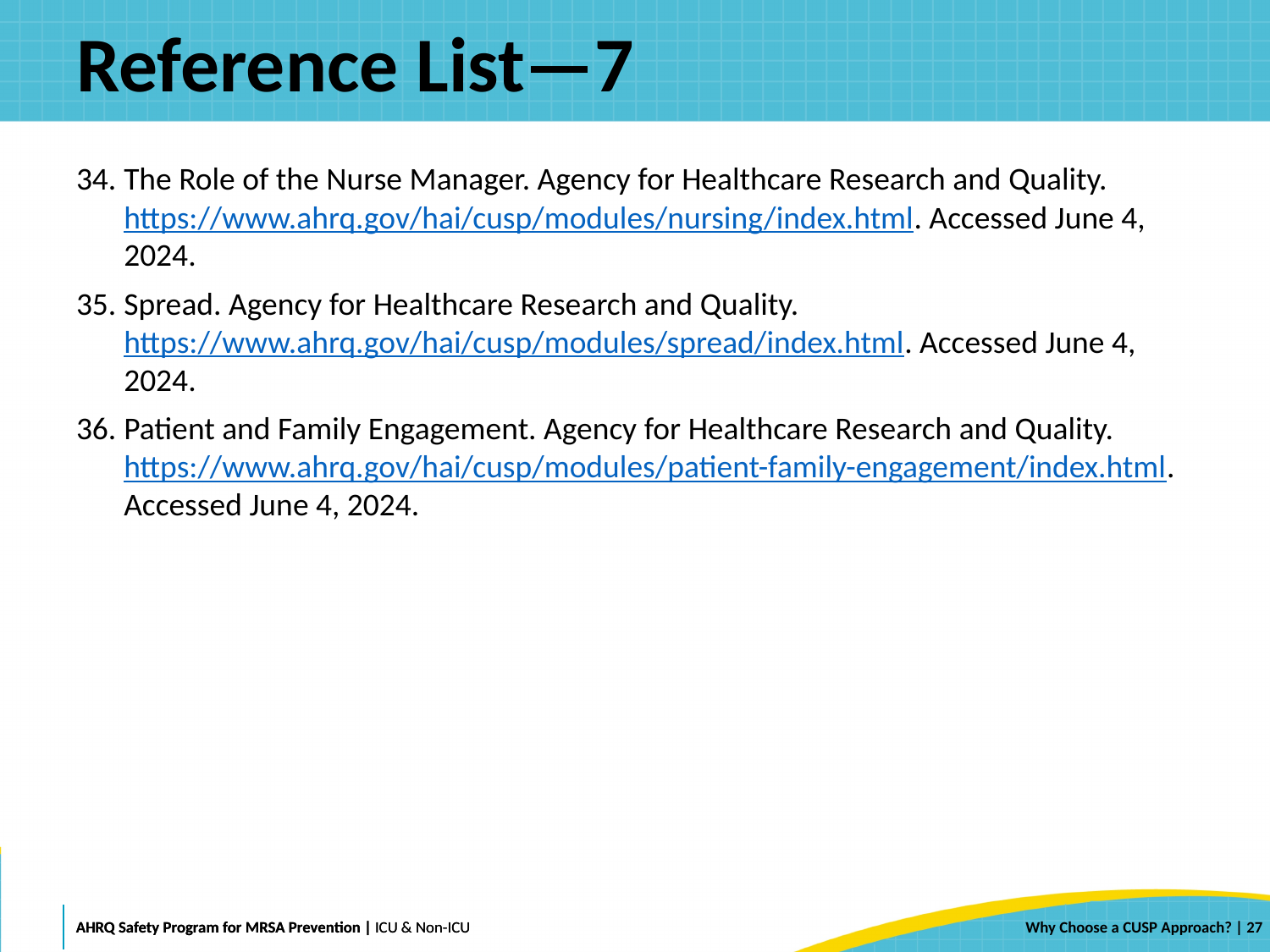

# Reference List—7
The Role of the Nurse Manager. Agency for Healthcare Research and Quality. https://www.ahrq.gov/hai/cusp/modules/nursing/index.html. Accessed June 4, 2024.
Spread. Agency for Healthcare Research and Quality. https://www.ahrq.gov/hai/cusp/modules/spread/index.html. Accessed June 4, 2024.
Patient and Family Engagement. Agency for Healthcare Research and Quality. https://www.ahrq.gov/hai/cusp/modules/patient-family-engagement/index.html. Accessed June 4, 2024.
 | 27